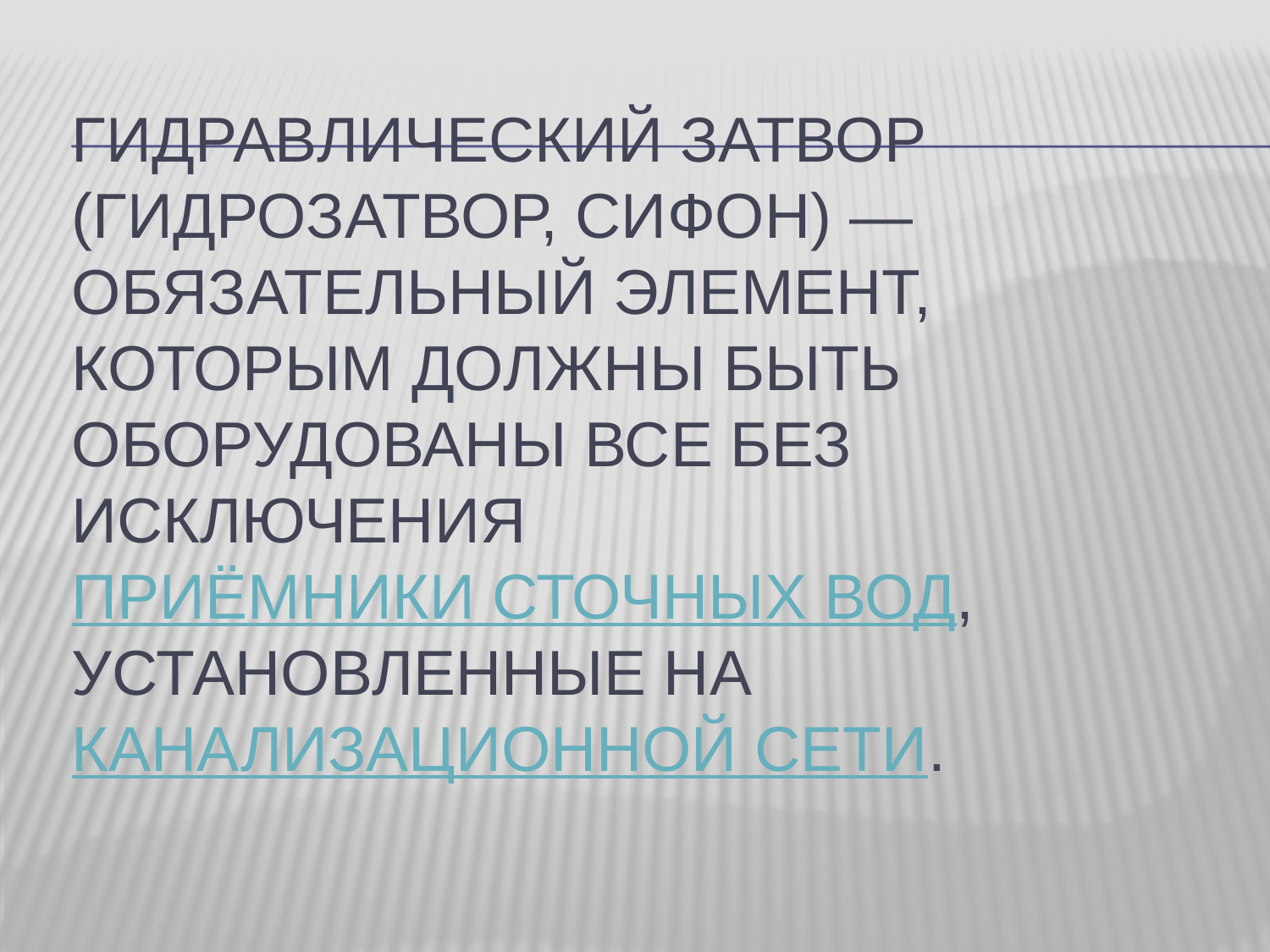

# Гидравлический затвор (гидрозатвор, сифон) — обязательный элемент, которым должны быть оборудованы все без исключения приёмники сточных вод, установленные на канализационной сети.